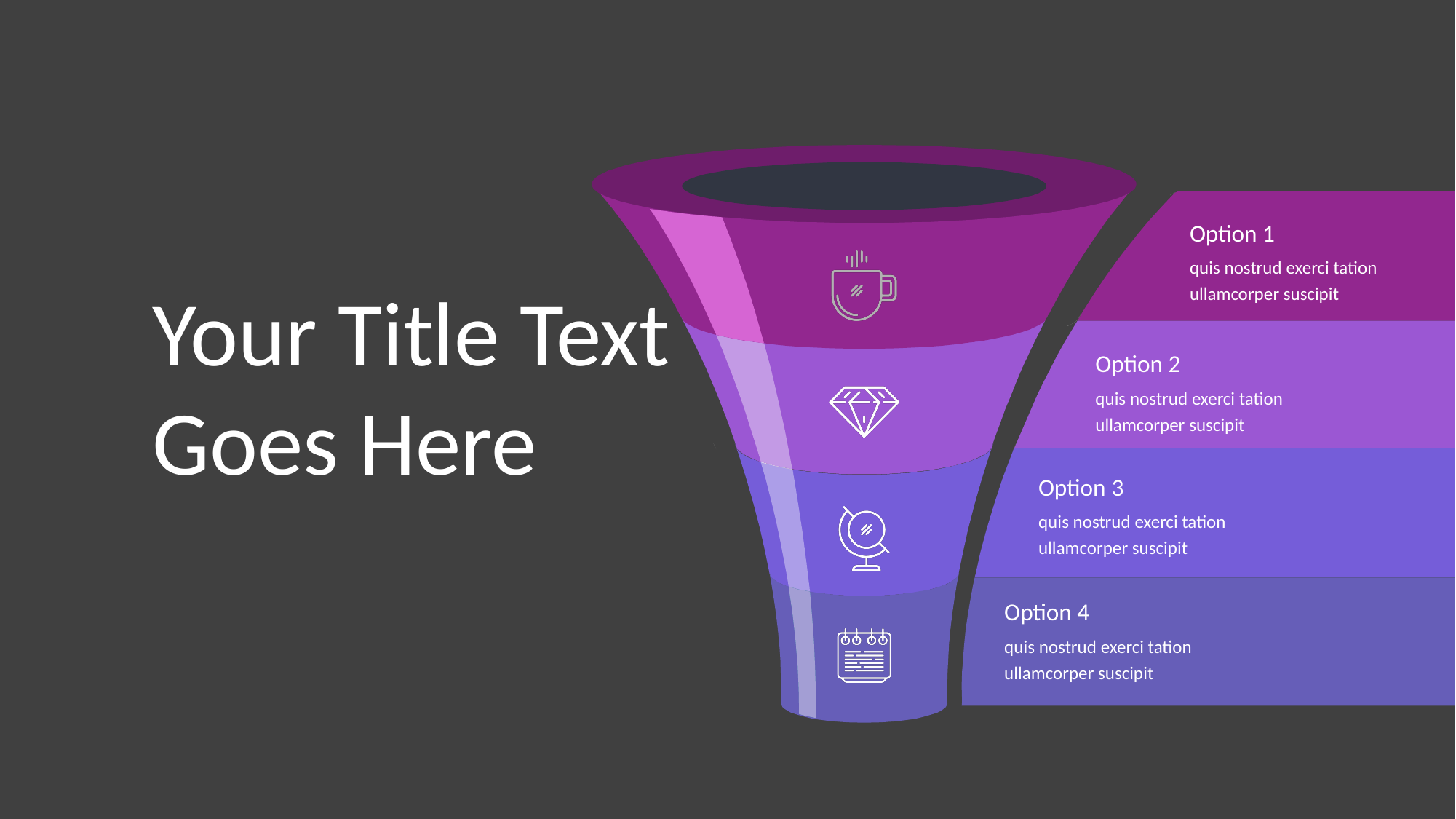

Option 1
quis nostrud exerci tation ullamcorper suscipit

Your Title Text Goes Here

Option 2
quis nostrud exerci tation ullamcorper suscipit

Option 3
quis nostrud exerci tation ullamcorper suscipit

Option 4
quis nostrud exerci tation ullamcorper suscipit